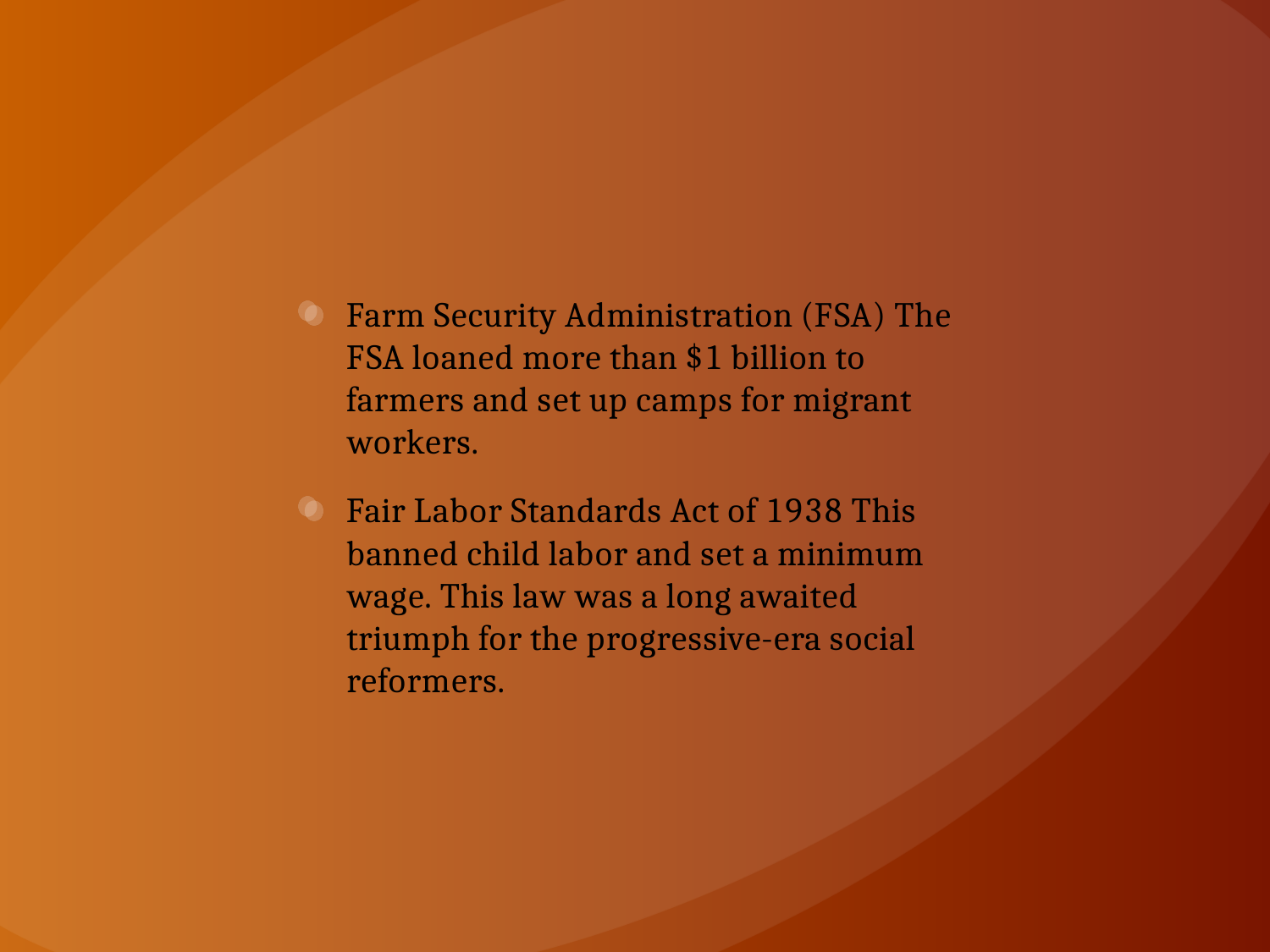

#
Farm Security Administration (FSA) The FSA loaned more than $1 billion to farmers and set up camps for migrant workers.
Fair Labor Standards Act of 1938 This banned child labor and set a minimum wage. This law was a long awaited triumph for the progressive-era social reformers.